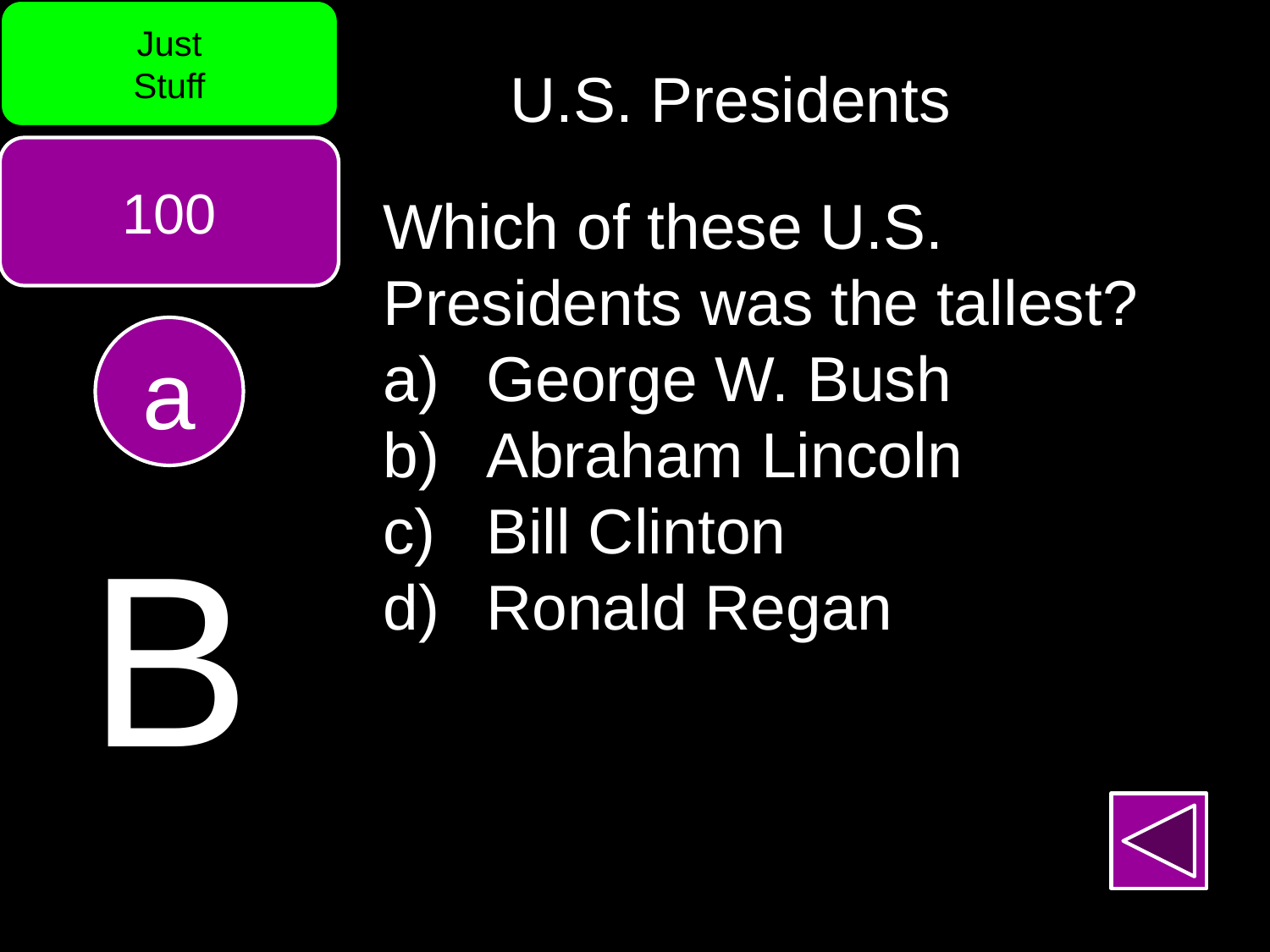

Just
Stuff
U.S. Presidents
100
Which of these U.S. Presidents was the tallest?
George W. Bush
Abraham Lincoln
Bill Clinton
Ronald Regan
a
B